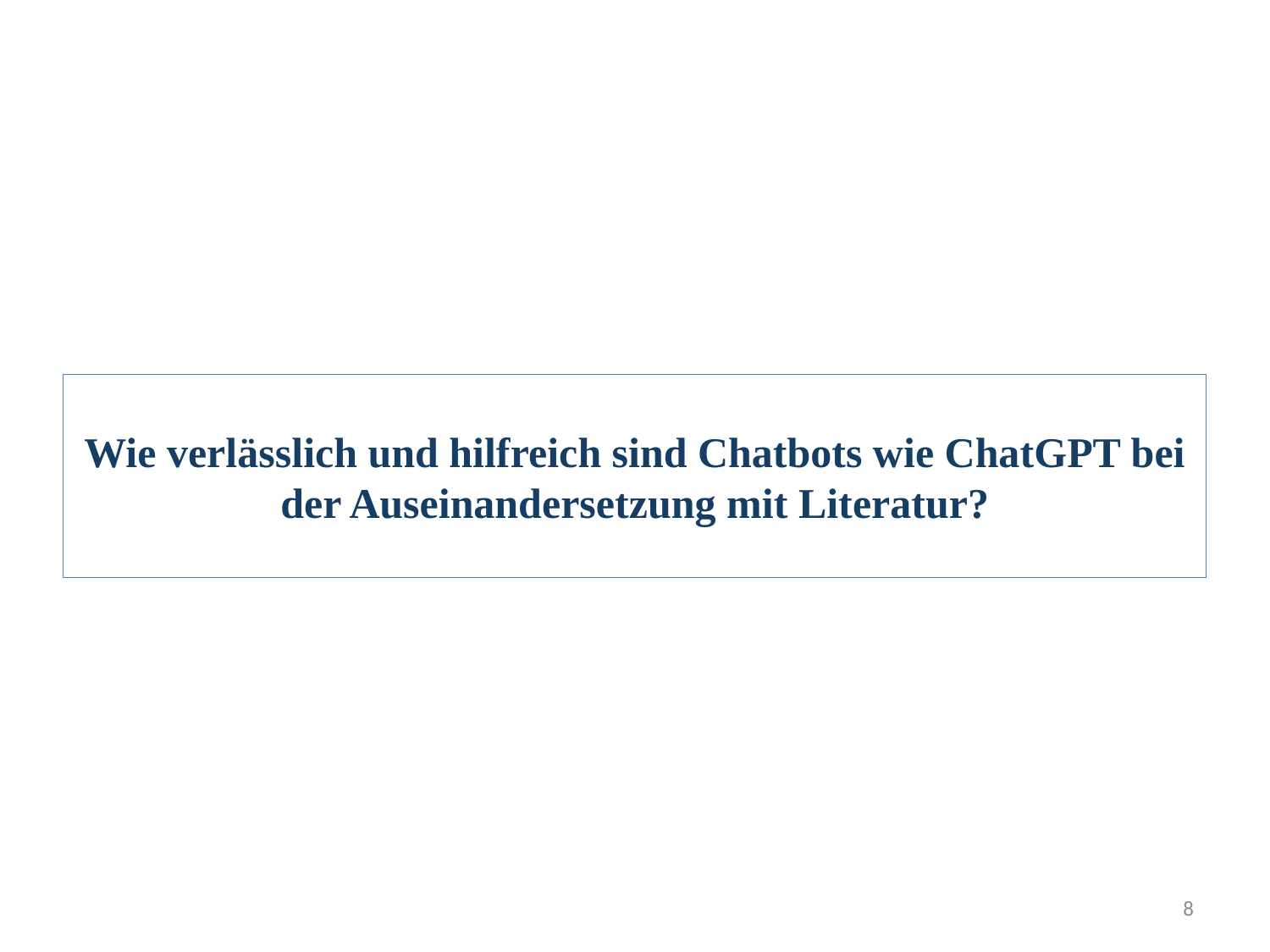

Wie verlässlich und hilfreich sind Chatbots wie ChatGPT bei der Auseinandersetzung mit Literatur?
8